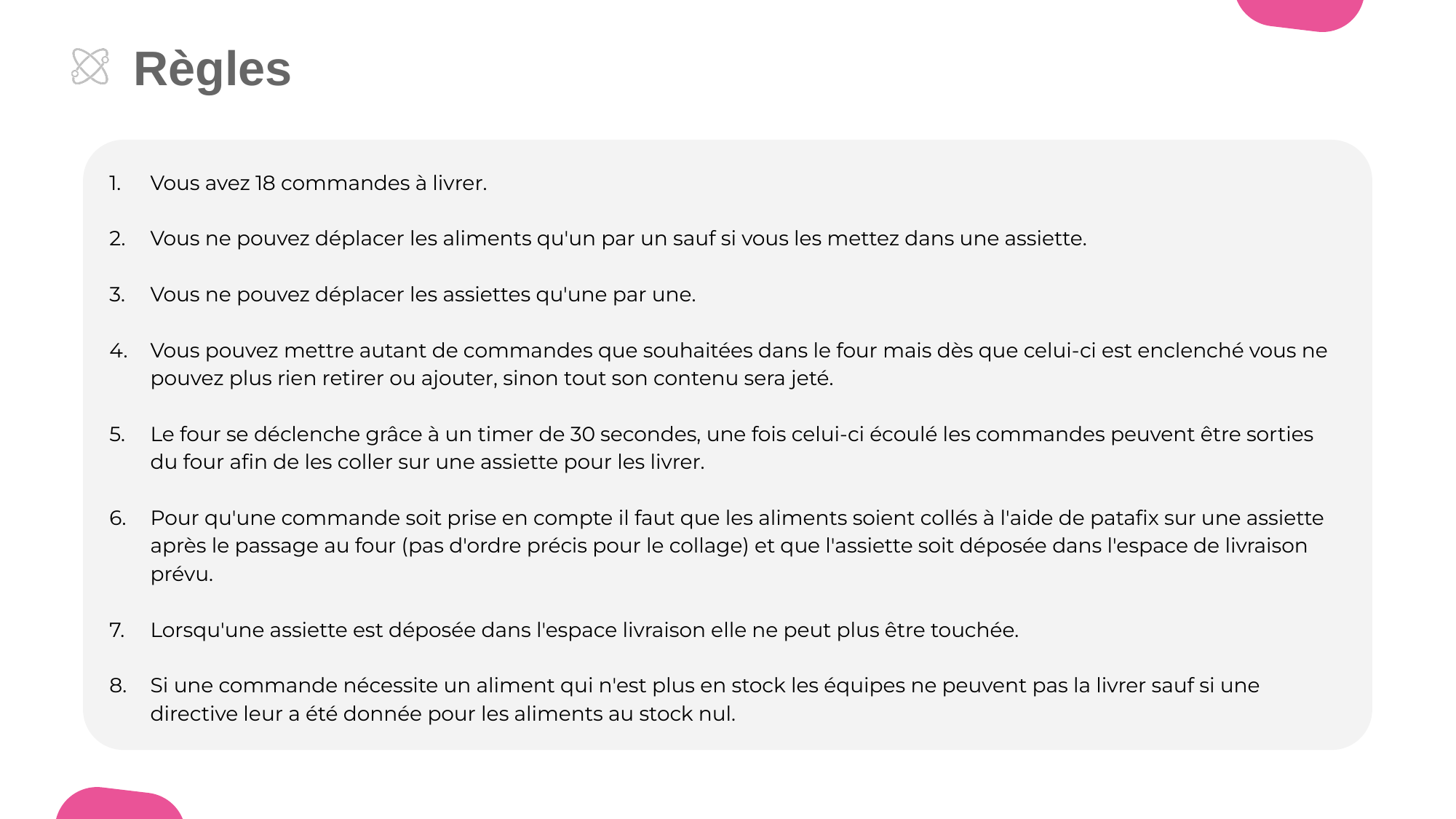

Règles
Vous avez 18 commandes à livrer.

Vous ne pouvez déplacer les aliments qu'un par un sauf si vous les mettez dans une assiette.

Vous ne pouvez déplacer les assiettes qu'une par une.

Vous pouvez mettre autant de commandes que souhaitées dans le four mais dès que celui-ci est enclenché vous ne pouvez plus rien retirer ou ajouter, sinon tout son contenu sera jeté.

Le four se déclenche grâce à un timer de 30 secondes, une fois celui-ci écoulé les commandes peuvent être sorties du four afin de les coller sur une assiette pour les livrer.

Pour qu'une commande soit prise en compte il faut que les aliments soient collés à l'aide de patafix sur une assiette après le passage au four (pas d'ordre précis pour le collage) et que l'assiette soit déposée dans l'espace de livraison prévu.

Lorsqu'une assiette est déposée dans l'espace livraison elle ne peut plus être touchée.

Si une commande nécessite un aliment qui n'est plus en stock les équipes ne peuvent pas la livrer sauf si une directive leur a été donnée pour les aliments au stock nul.